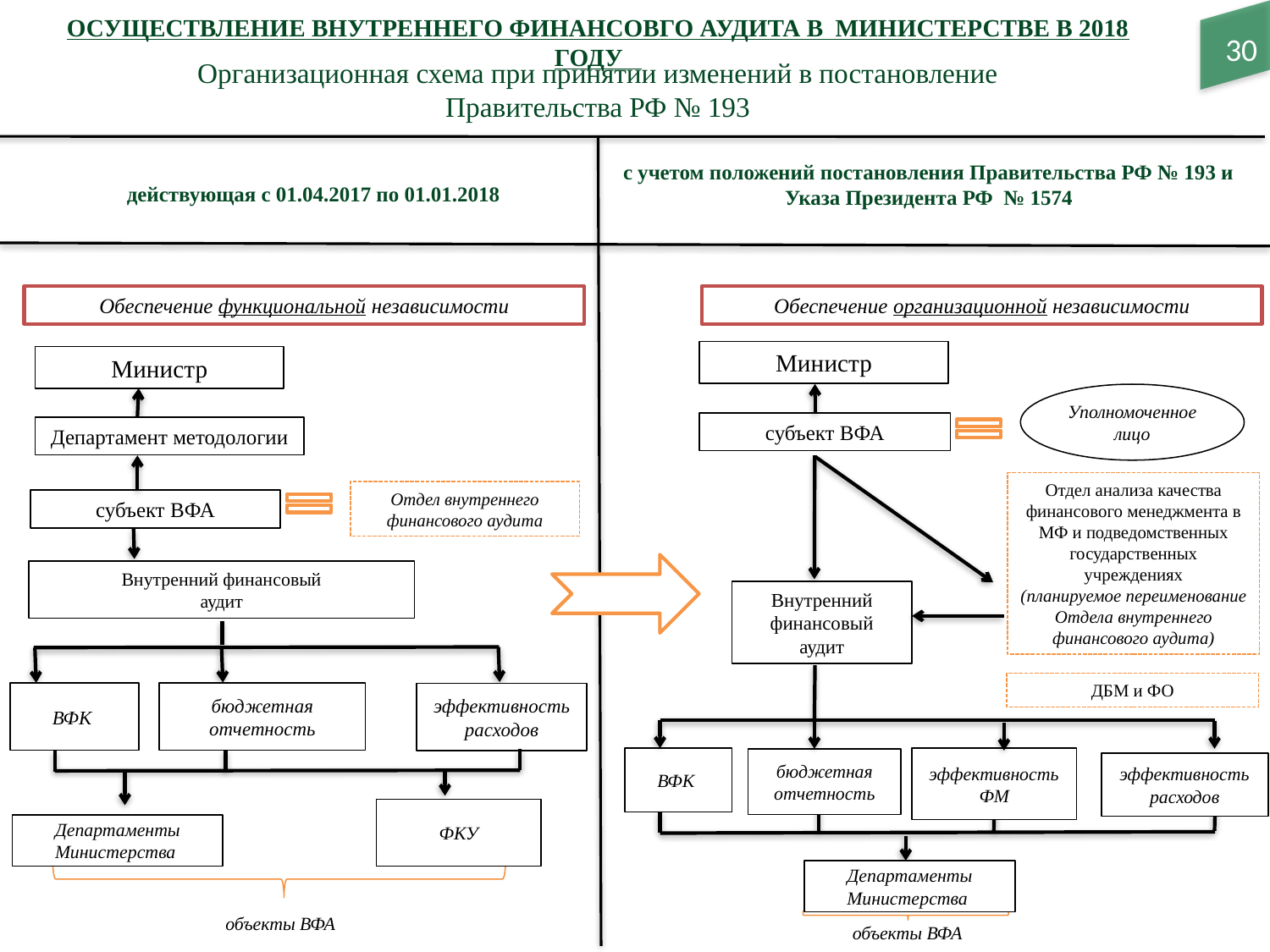

ОСУЩЕСТВЛЕНИЕ ВНУТРЕННЕГО ФИНАНСОВГО АУДИТА В  МИНИСТЕРСТВЕ В 2018 ГОДУ
30
Организационная схема при принятии изменений в постановление Правительства РФ № 193
с учетом положений постановления Правительства РФ № 193 и Указа Президента РФ  № 1574

действующая с 01.04.2017 по 01.01.2018

Обеспечение функциональной независимости
Обеспечение организационной независимости
Министр
Министр
Уполномоченное лицо
субъект ВФА

Департамент методологии
Отдел анализа качества финансового менеджмента в МФ и подведомственных государственных учреждениях
(планируемое переименование Отдела внутреннего финансового аудита)
Отдел внутреннего финансового аудита

субъект ВФА

Внутренний финансовый
аудит
Внутренний финансовый
аудит

ДБМ и ФО
ВФК
бюджетная отчетность
эффективность расходов
ВФК
эффективность ФМ
бюджетная отчетность
эффективность расходов
ФКУ

Департаменты Министерства
Департаменты Министерства
объекты ВФА
объекты ВФА